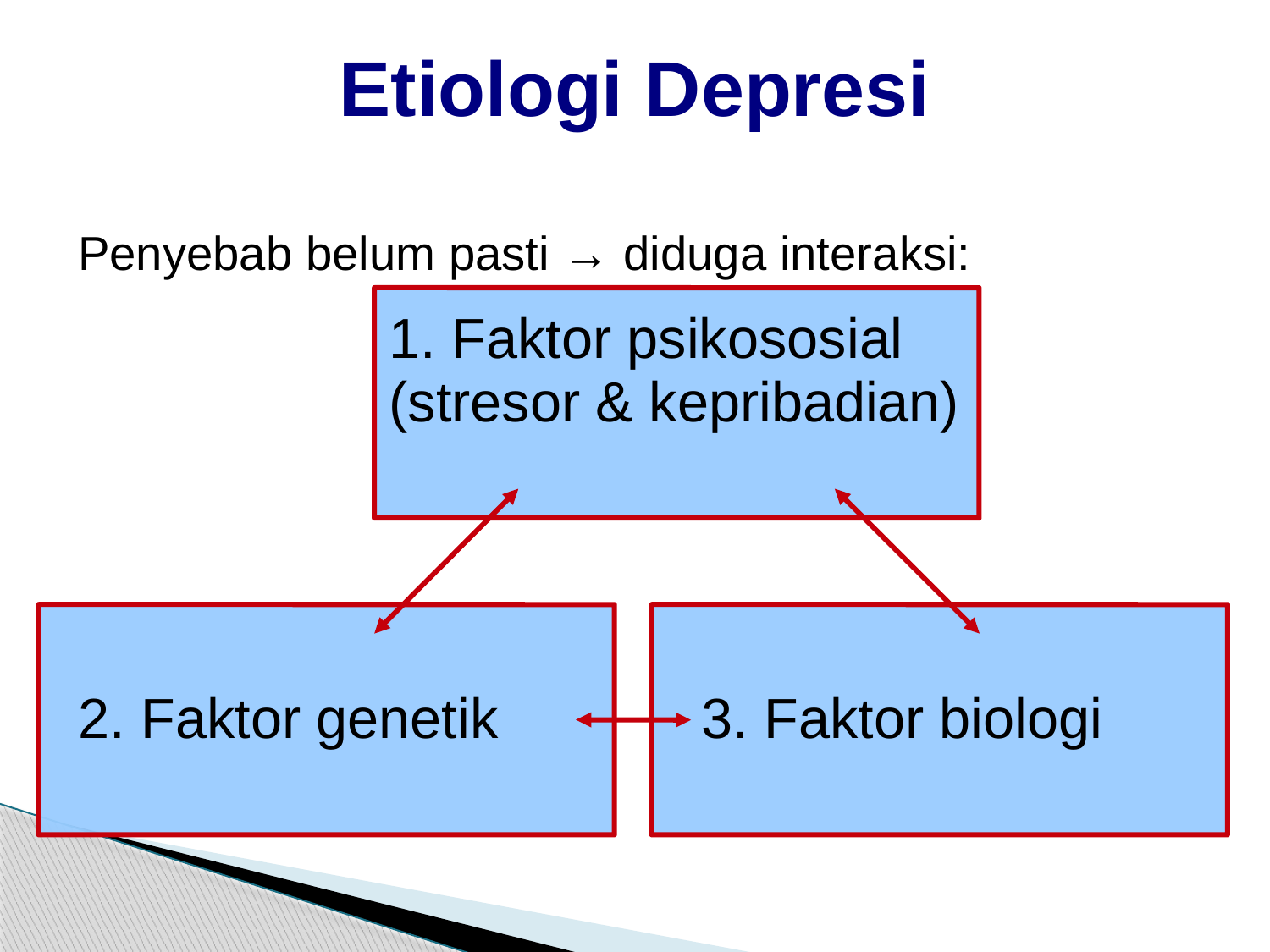

# Etiologi Depresi
Penyebab belum pasti → diduga interaksi:

1. Faktor psikososial
(stresor & kepribadian)‏

2. Faktor genetik
3. Faktor biologi